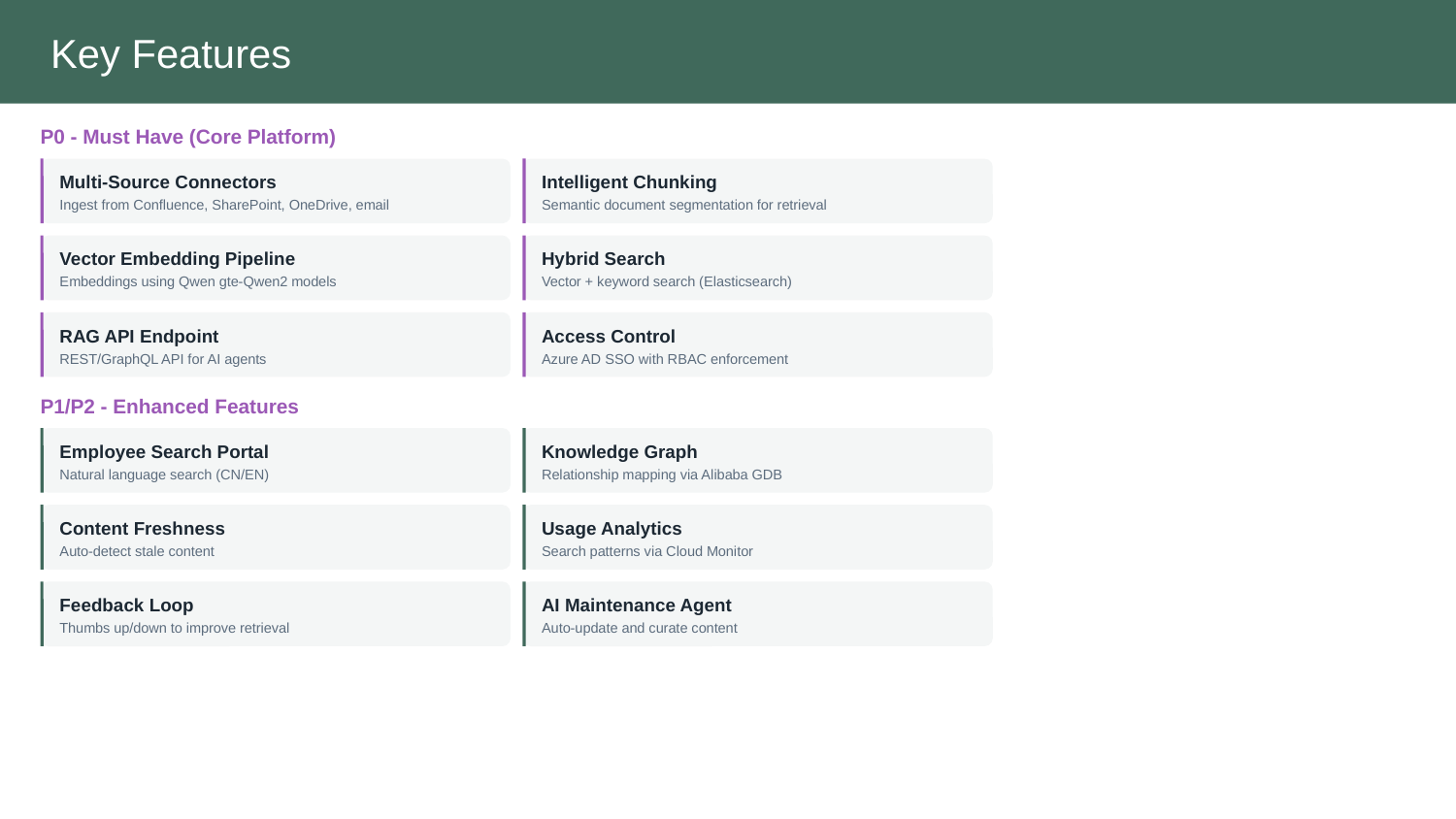

Key Features
P0 - Must Have (Core Platform)

Multi-Source Connectors
Intelligent Chunking
Ingest from Confluence, SharePoint, OneDrive, email
Semantic document segmentation for retrieval

Vector Embedding Pipeline
Hybrid Search
Embeddings using Qwen gte-Qwen2 models
Vector + keyword search (Elasticsearch)

RAG API Endpoint
Access Control
REST/GraphQL API for AI agents
Azure AD SSO with RBAC enforcement
P1/P2 - Enhanced Features

Employee Search Portal
Knowledge Graph
Natural language search (CN/EN)
Relationship mapping via Alibaba GDB

Content Freshness
Usage Analytics
Auto-detect stale content
Search patterns via Cloud Monitor

Feedback Loop
AI Maintenance Agent
Thumbs up/down to improve retrieval
Auto-update and curate content